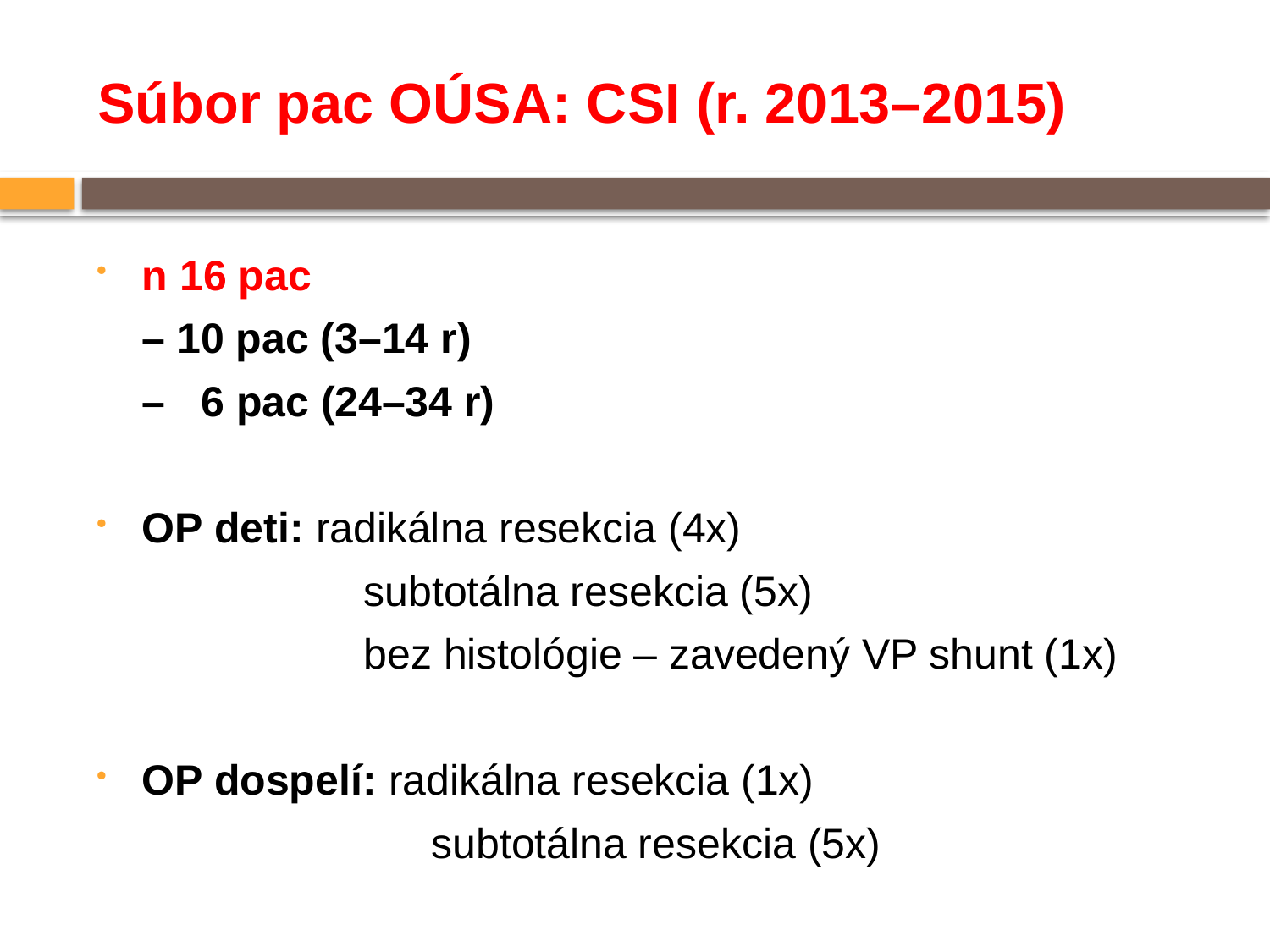

# Súbor pac OÚSA: CSI (r. 2013–2015)
n 16 pac
	– 10 pac (3–14 r)
	–   6 pac (24–34 r)

OP deti: radikálna resekcia (4x)
		        subtotálna resekcia (5x)
		        bez histológie – zavedený VP shunt (1x)

OP dospelí: radikálna resekcia (1x)
			   subtotálna resekcia (5x)